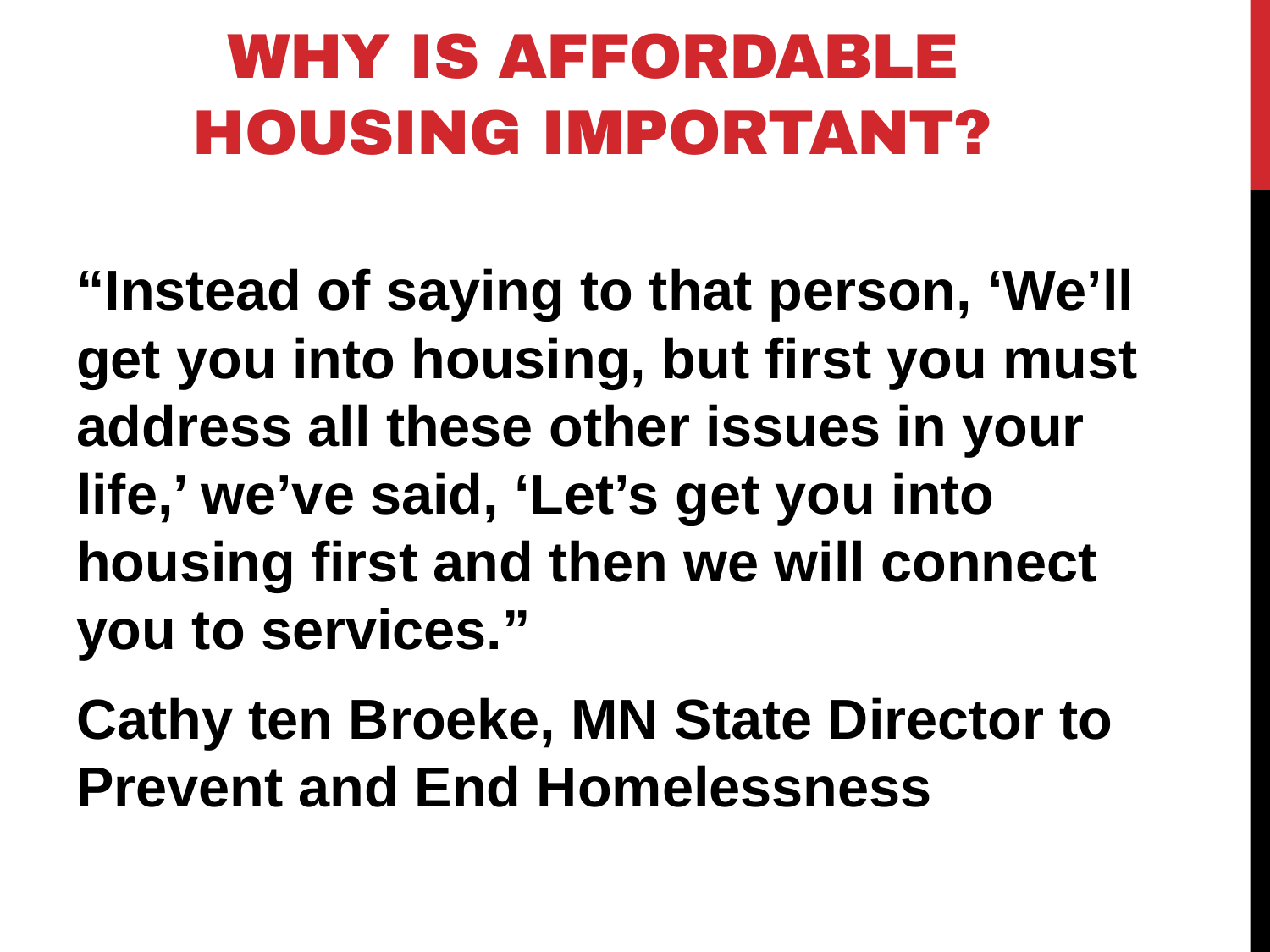

# Why is Affordable Housing Important?
“Instead of saying to that person, ‘We’ll get you into housing, but first you must address all these other issues in your life,’ we’ve said, ‘Let’s get you into housing first and then we will connect you to services.”
Cathy ten Broeke, MN State Director to Prevent and End Homelessness